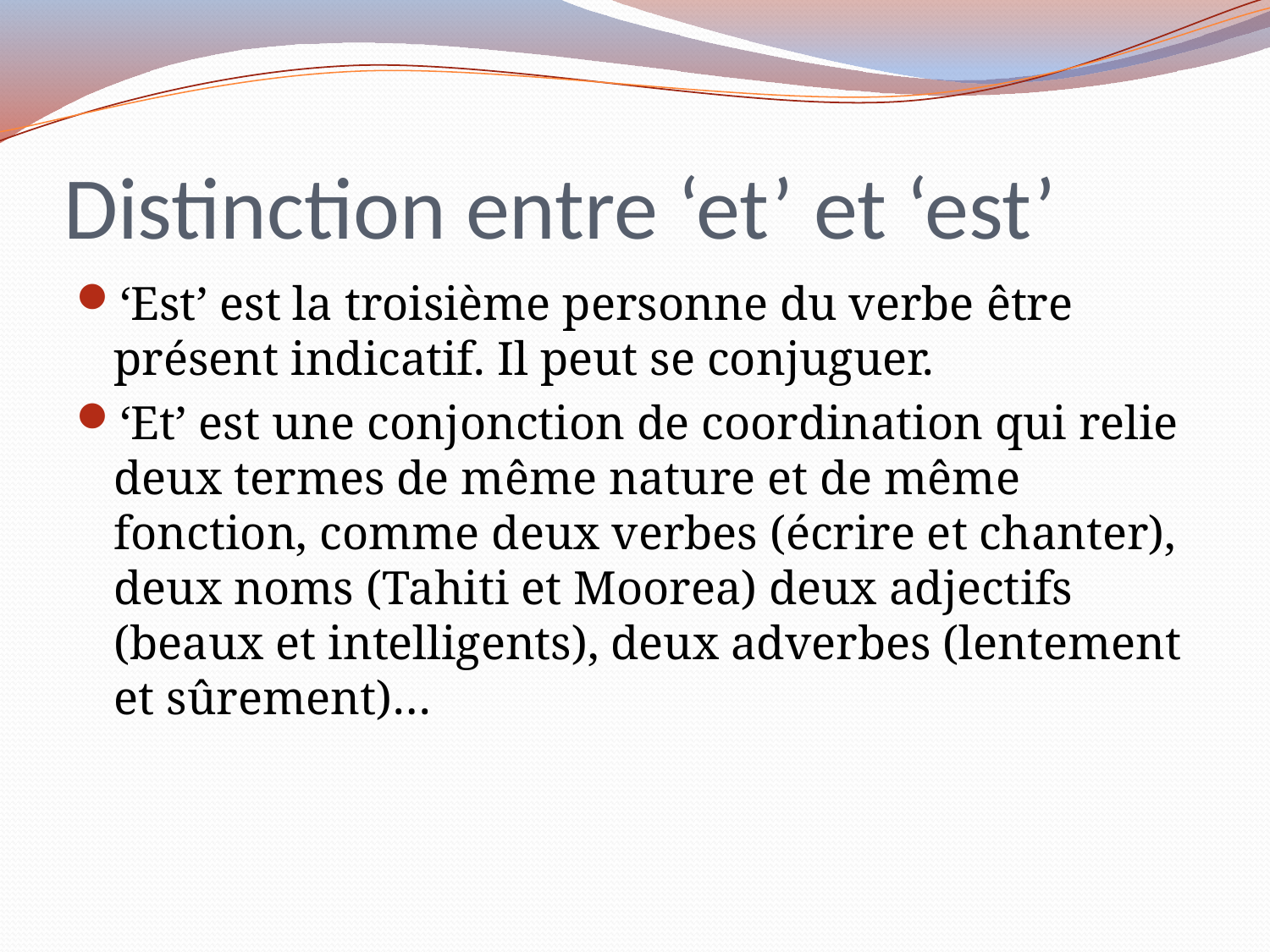

# Distinction entre ‘et’ et ‘est’
‘Est’ est la troisième personne du verbe être présent indicatif. Il peut se conjuguer.
‘Et’ est une conjonction de coordination qui relie deux termes de même nature et de même fonction, comme deux verbes (écrire et chanter), deux noms (Tahiti et Moorea) deux adjectifs (beaux et intelligents), deux adverbes (lentement et sûrement)…